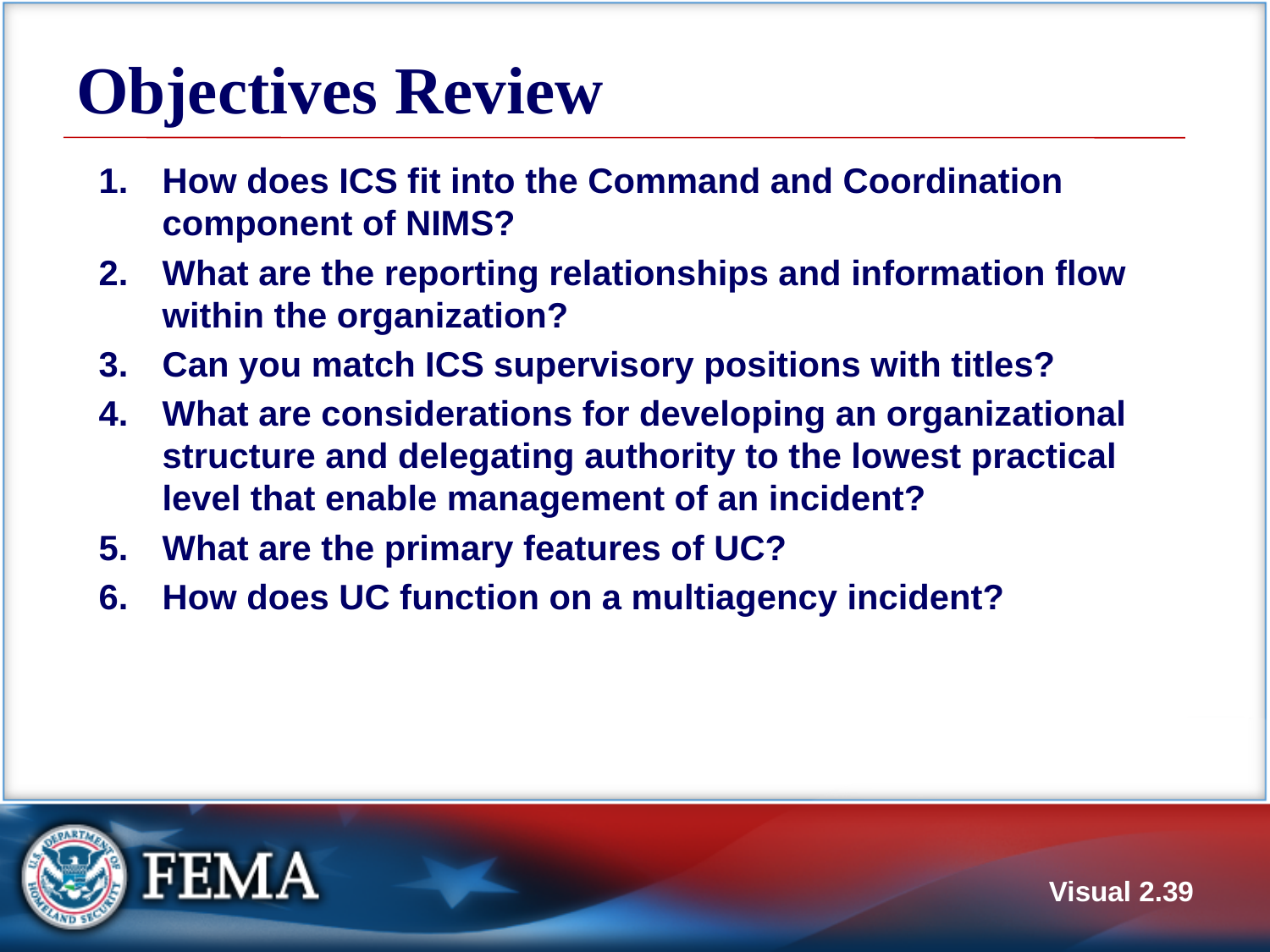

# Objectives Review
How does ICS fit into the Command and Coordination component of NIMS?
What are the reporting relationships and information flow within the organization?
Can you match ICS supervisory positions with titles?
What are considerations for developing an organizational structure and delegating authority to the lowest practical level that enable management of an incident?
What are the primary features of UC?
How does UC function on a multiagency incident?
Visual 2.39